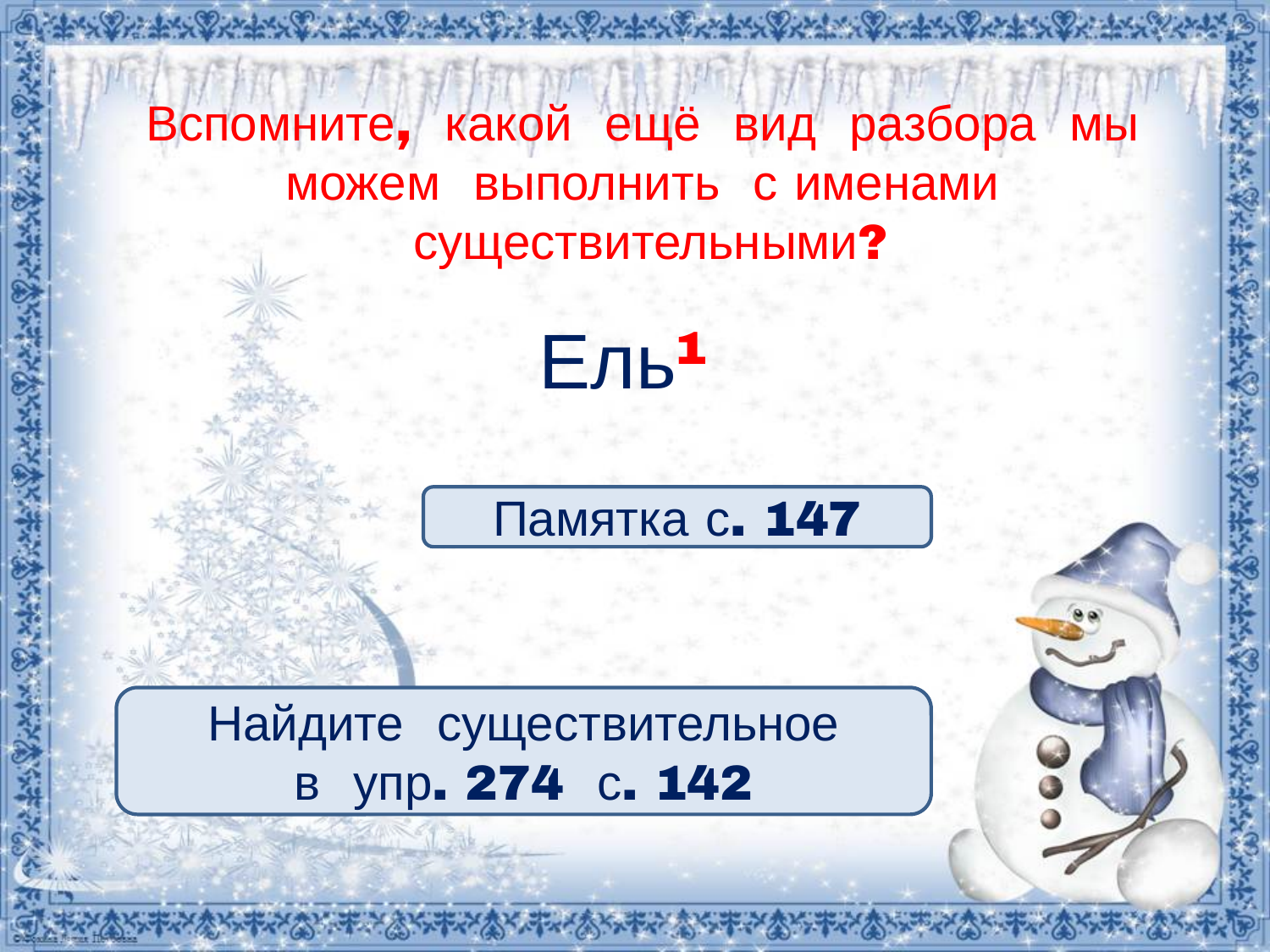

# Вспомните,  какой  ещё  вид  разбора  мы  можем  выполнить  с именами  существительными?

Ель¹

Памятка с. 147
Найдите  существительное
 в  упр. 274  с. 142